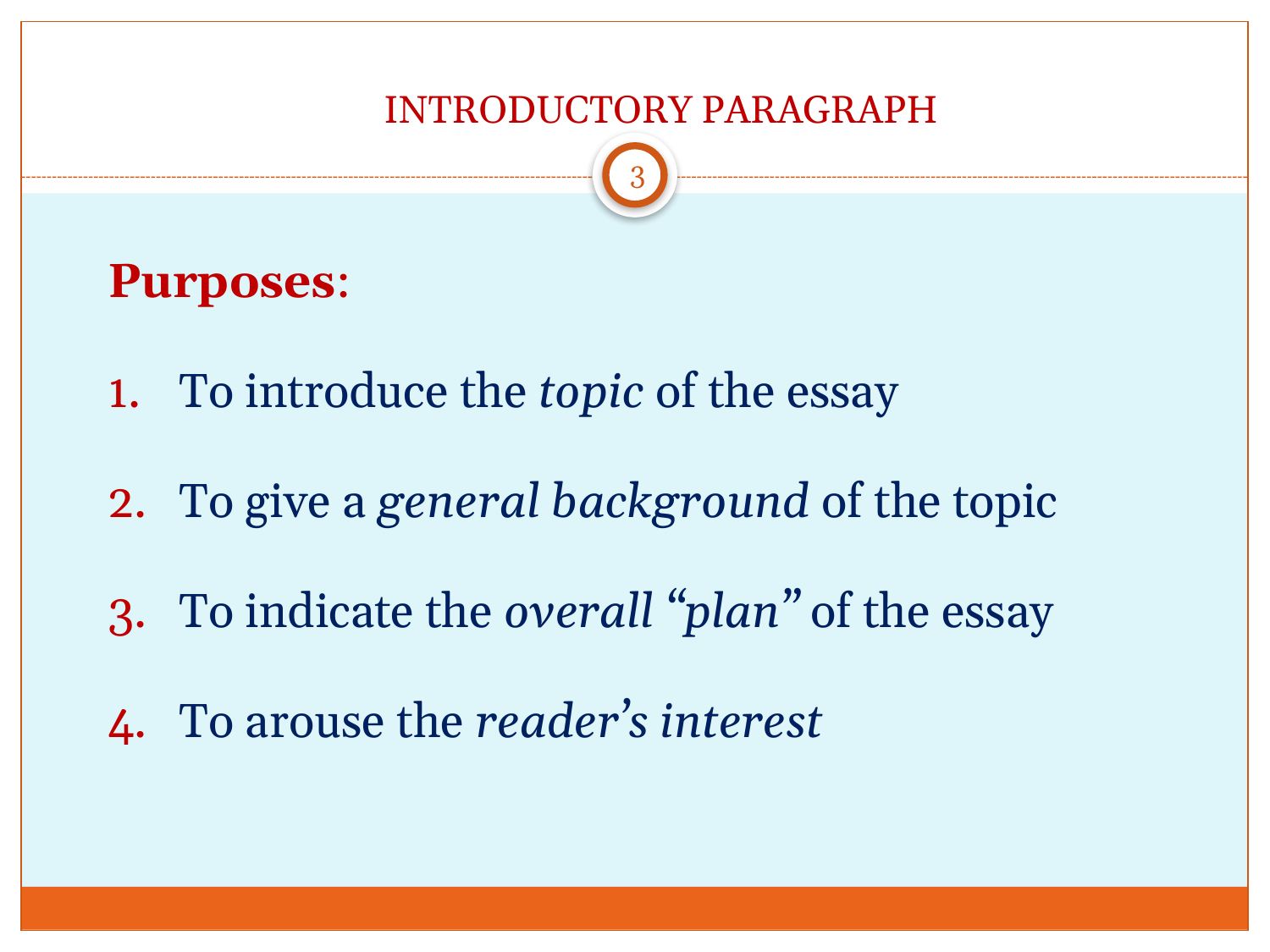

# INTRODUCTORY PARAGRAPH
3
Purposes:
To introduce the topic of the essay
To give a general background of the topic
To indicate the overall “plan” of the essay
To arouse the reader’s interest